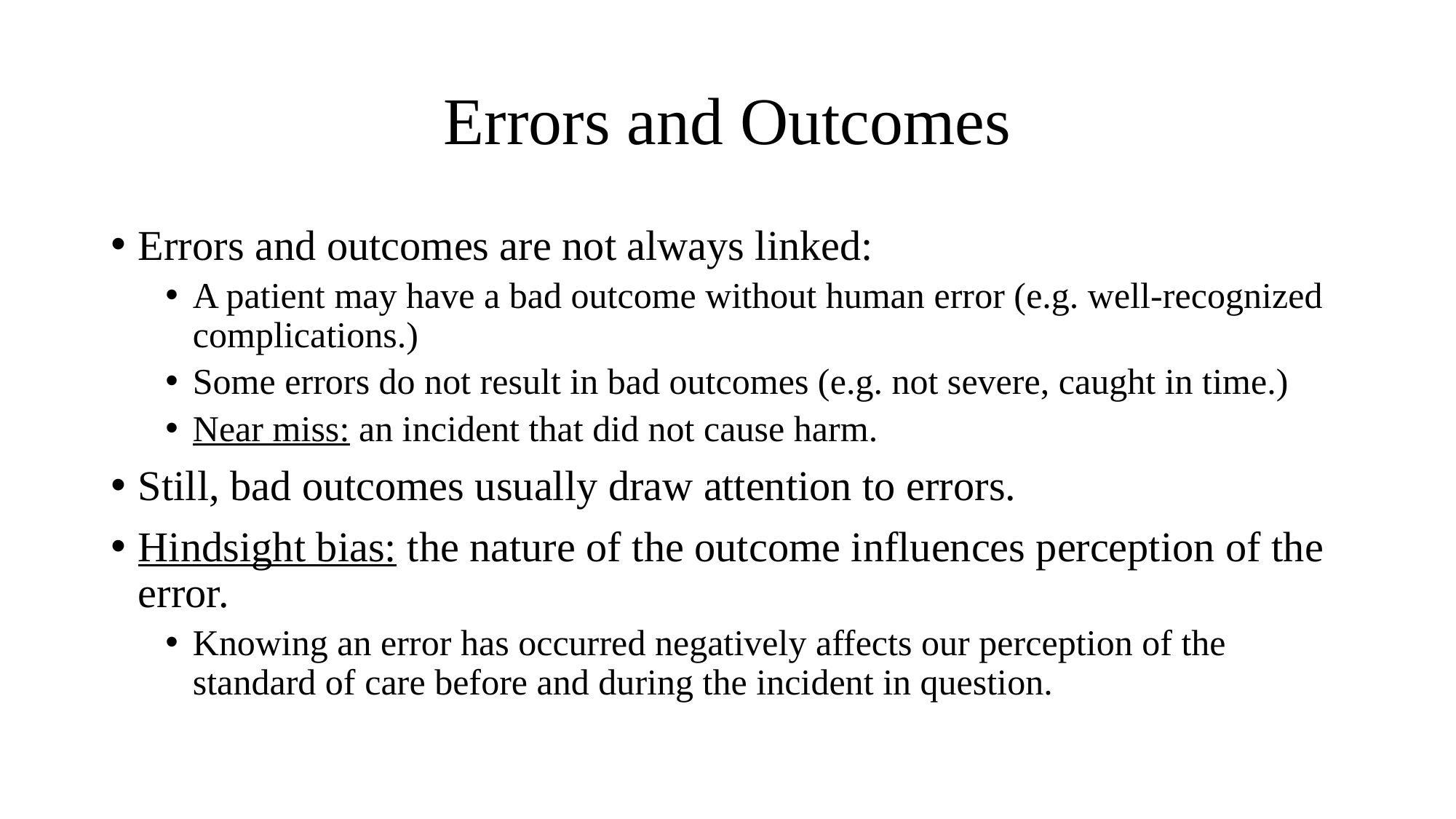

# Errors and Outcomes
Errors and outcomes are not always linked:
A patient may have a bad outcome without human error (e.g. well-recognized complications.)
Some errors do not result in bad outcomes (e.g. not severe, caught in time.)
Near miss: an incident that did not cause harm.
Still, bad outcomes usually draw attention to errors.
Hindsight bias: the nature of the outcome influences perception of the error.
Knowing an error has occurred negatively affects our perception of the standard of care before and during the incident in question.